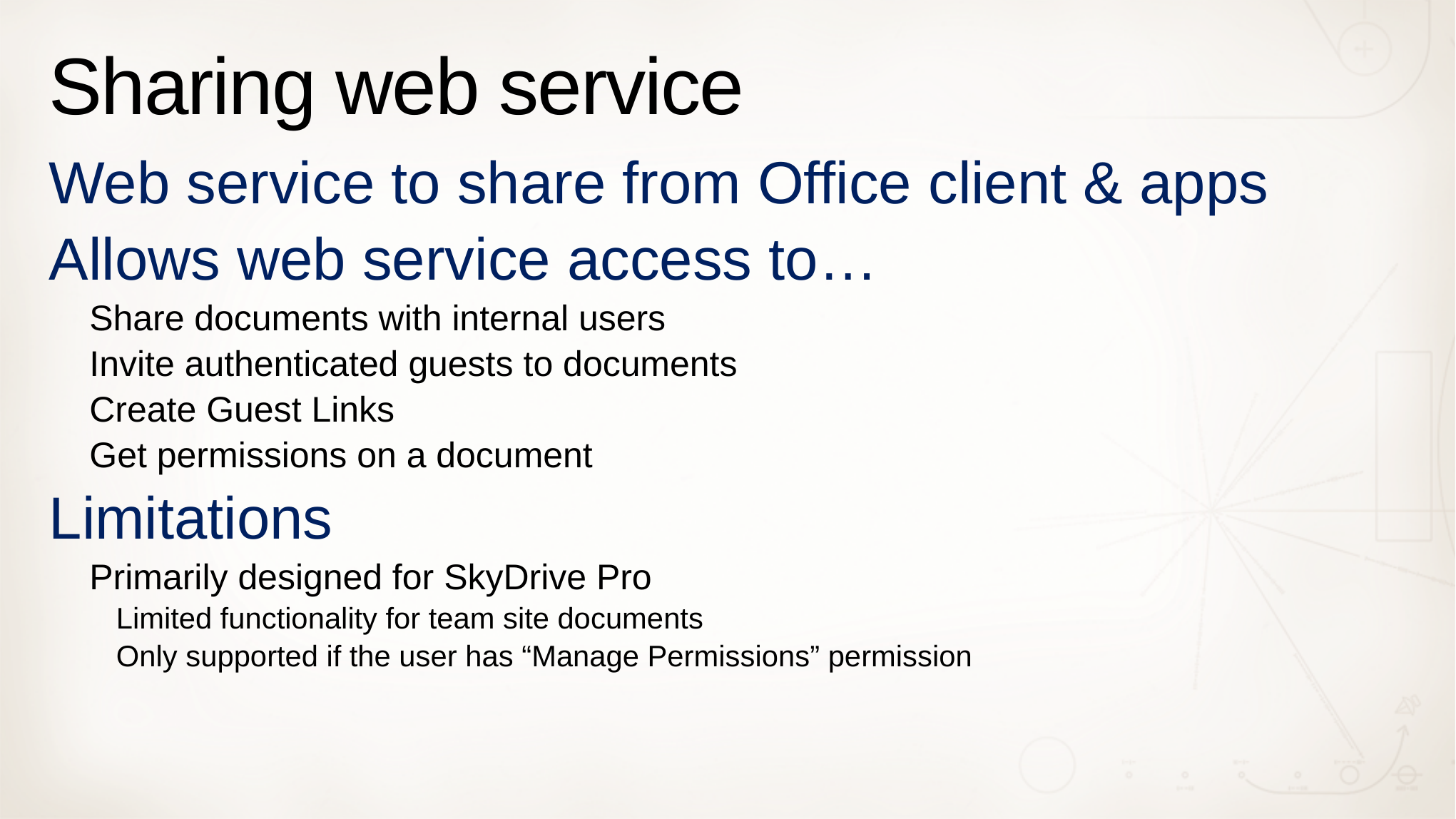

# Sharing web service
Web service to share from Office client & apps
Allows web service access to…
Share documents with internal users
Invite authenticated guests to documents
Create Guest Links
Get permissions on a document
Limitations
Primarily designed for SkyDrive Pro
Limited functionality for team site documents
Only supported if the user has “Manage Permissions” permission